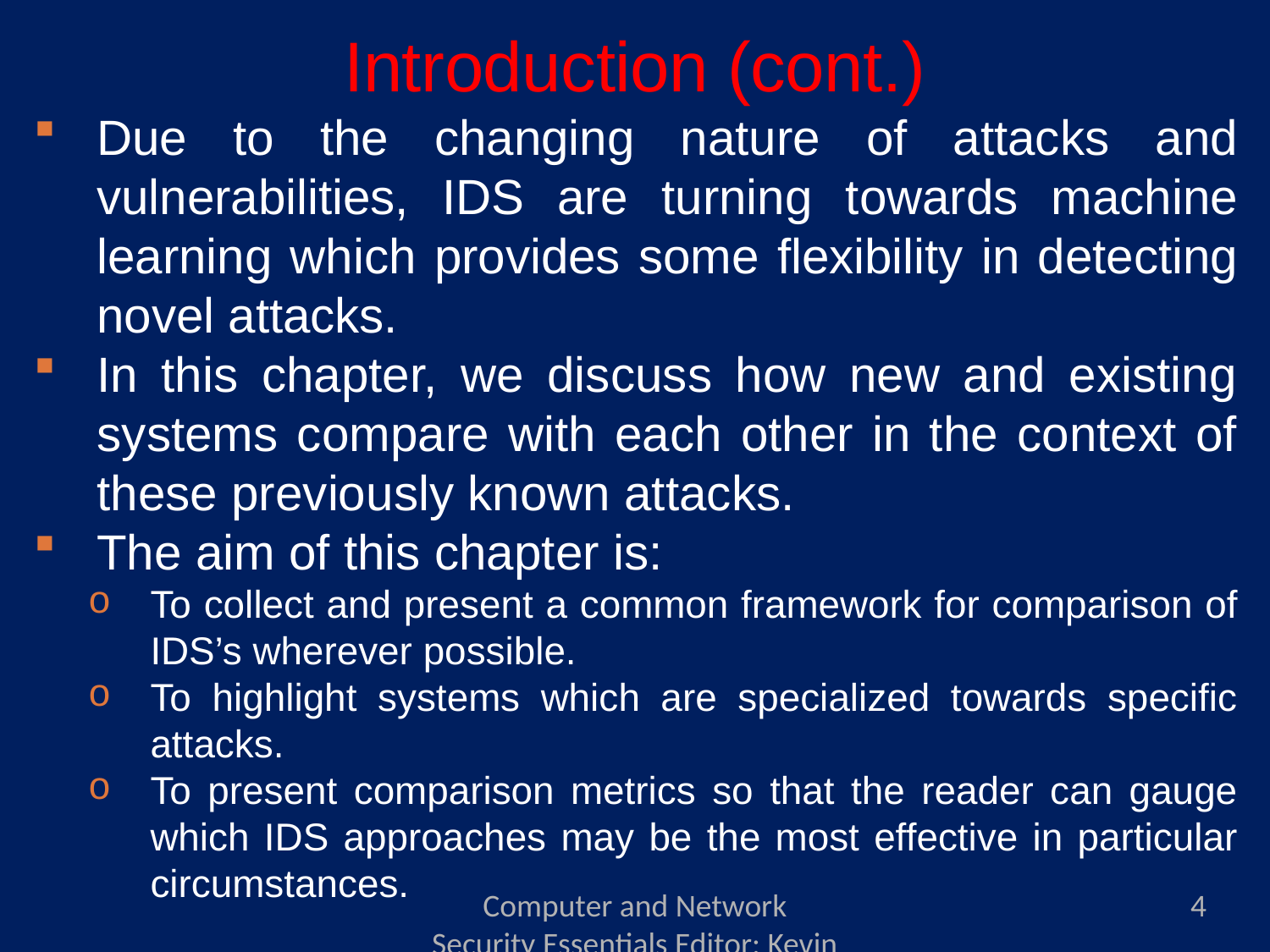

# Introduction (cont.)
Due to the changing nature of attacks and vulnerabilities, IDS are turning towards machine learning which provides some flexibility in detecting novel attacks.
In this chapter, we discuss how new and existing systems compare with each other in the context of these previously known attacks.
The aim of this chapter is:
To collect and present a common framework for comparison of IDS’s wherever possible.
To highlight systems which are specialized towards specific attacks.
To present comparison metrics so that the reader can gauge which IDS approaches may be the most effective in particular circumstances.
Computer and Network Security Essentials Editor: Kevin Daimi Associate Editors: Guillermo Francia, Levent Ertaul, Luis H. Encinas, Eman El-Sheikh Published by Springer
4